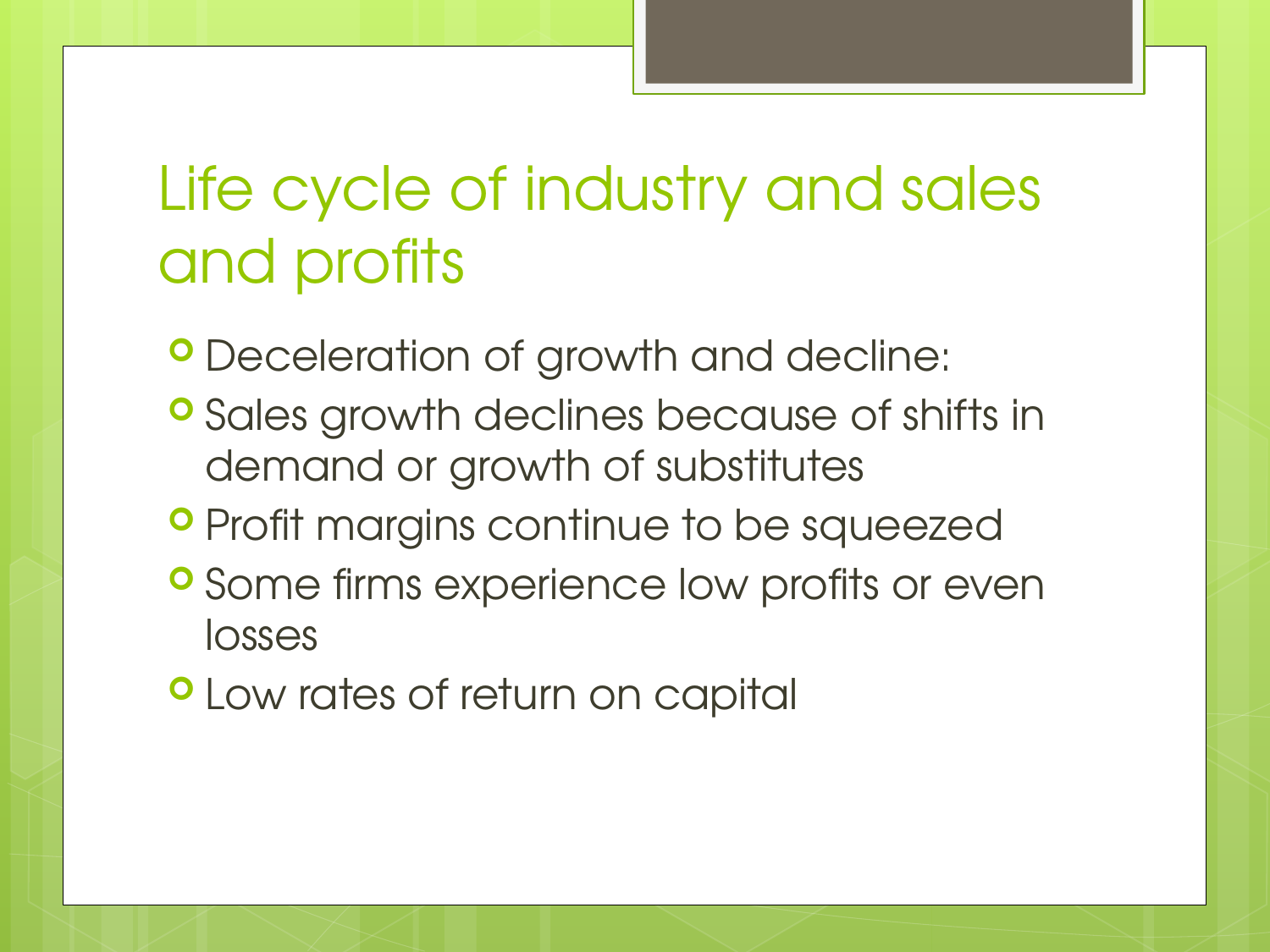

# Life cycle of industry and sales and profits
Deceleration of growth and decline:
Sales growth declines because of shifts in demand or growth of substitutes
Profit margins continue to be squeezed
Some firms experience low profits or even losses
Low rates of return on capital